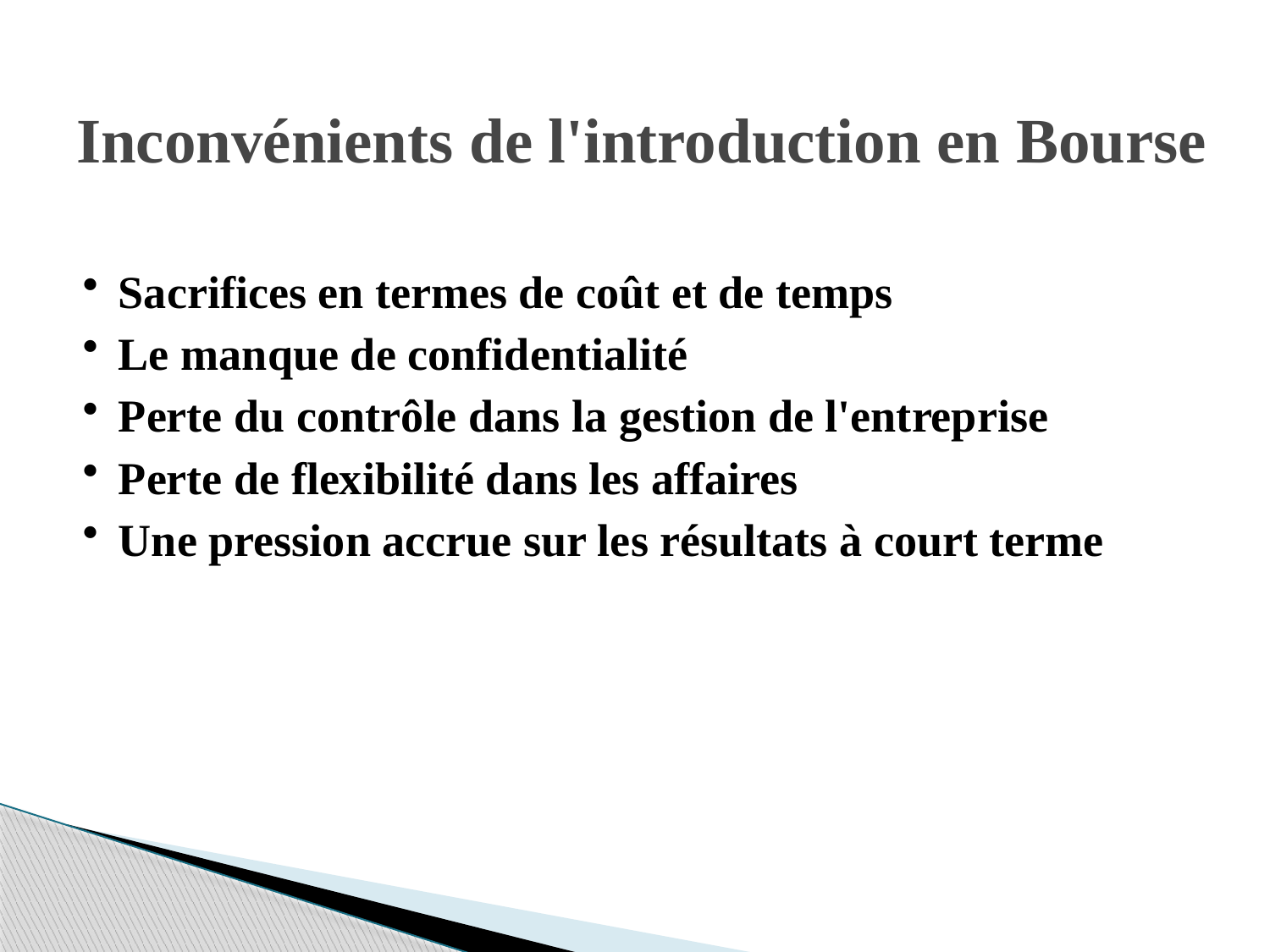

# Inconvénients de l'introduction en Bourse
Sacrifices en termes de coût et de temps
Le manque de confidentialité
Perte du contrôle dans la gestion de l'entreprise
Perte de flexibilité dans les affaires
Une pression accrue sur les résultats à court terme